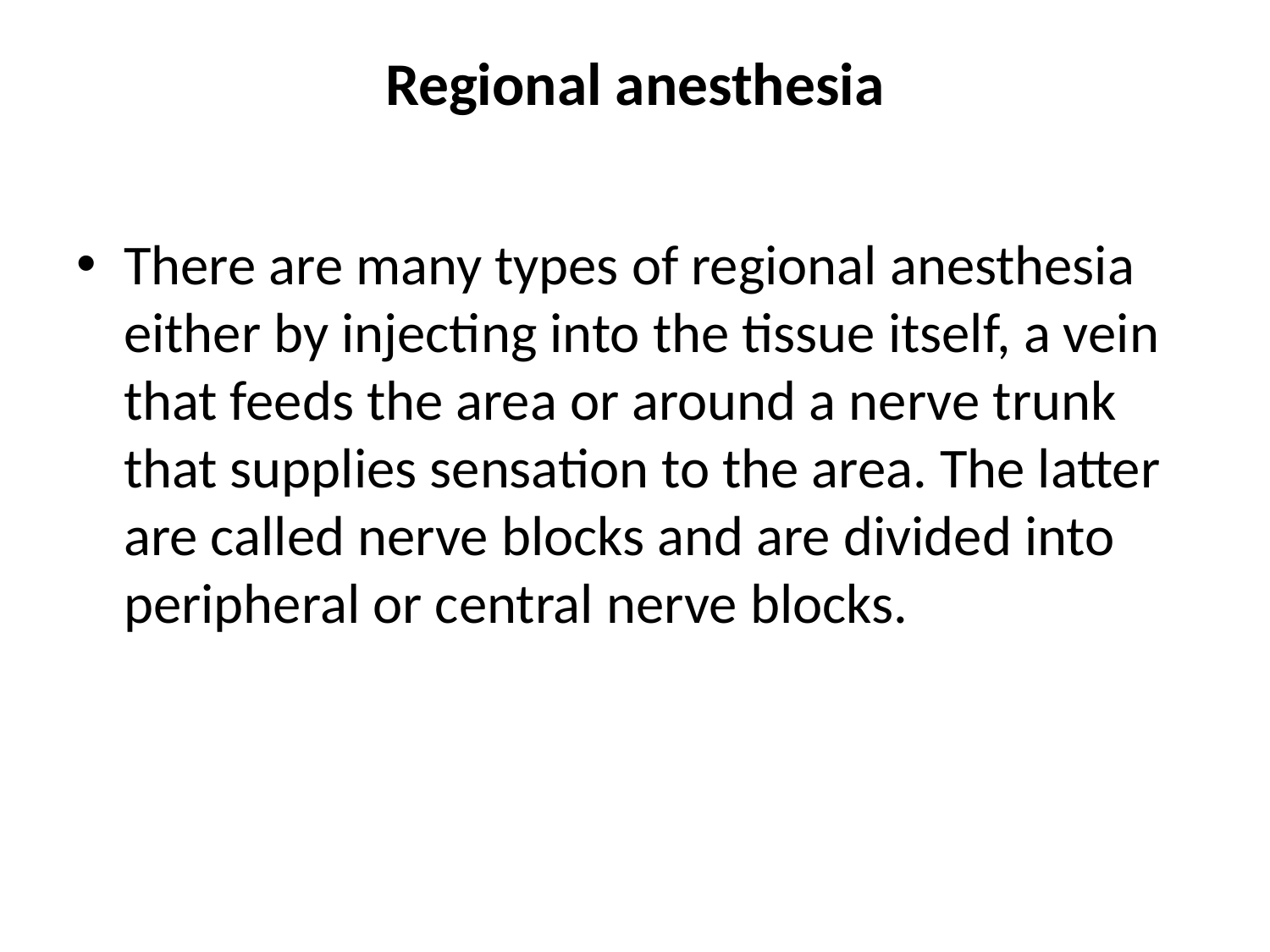

# Regional anesthesia
There are many types of regional anesthesia either by injecting into the tissue itself, a vein that feeds the area or around a nerve trunk that supplies sensation to the area. The latter are called nerve blocks and are divided into peripheral or central nerve blocks.